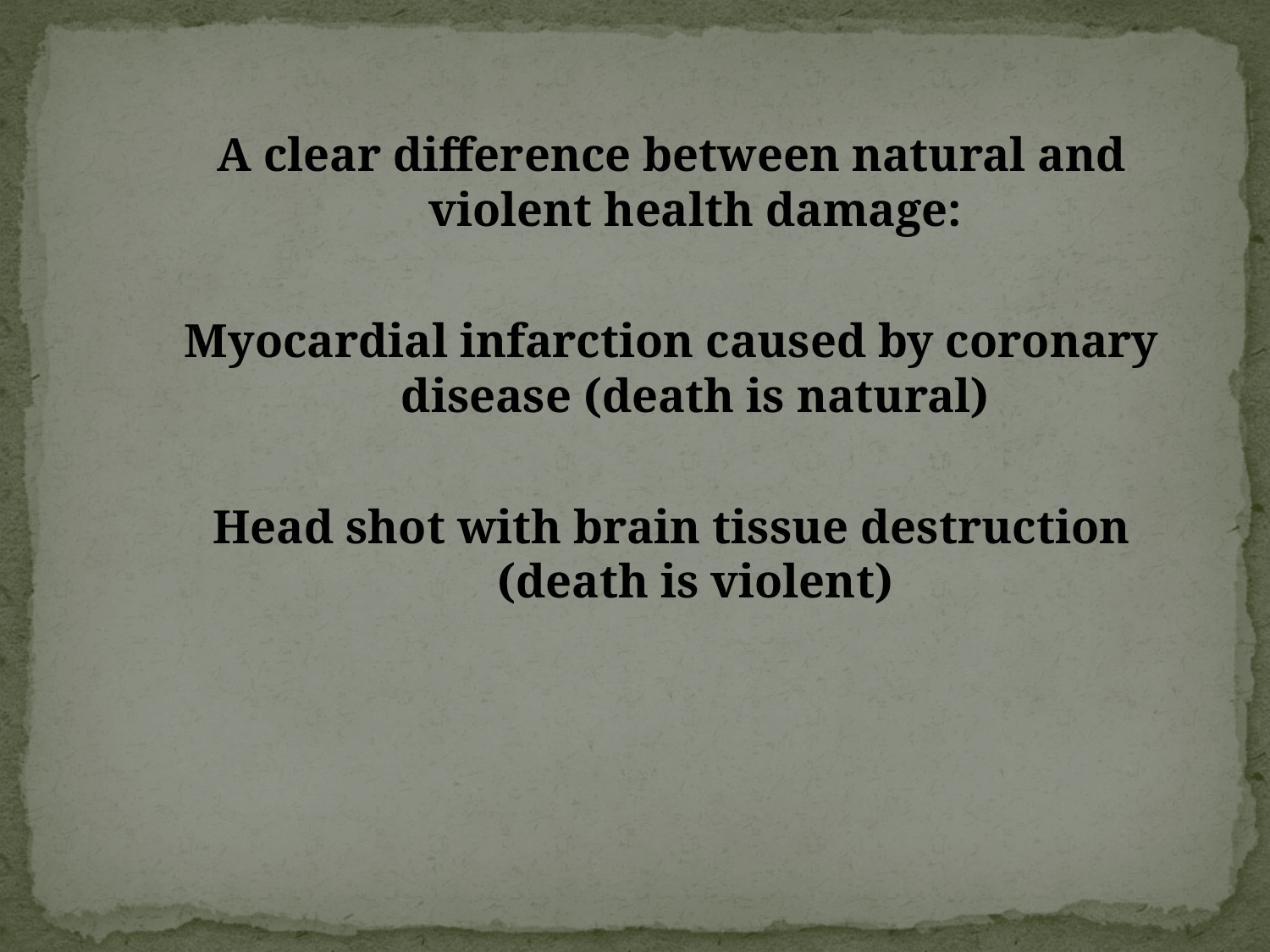

# A clear difference between natural and violent health damage:

Myocardial infarction caused by coronary disease (death is natural)

Head shot with brain tissue destruction (death is violent)